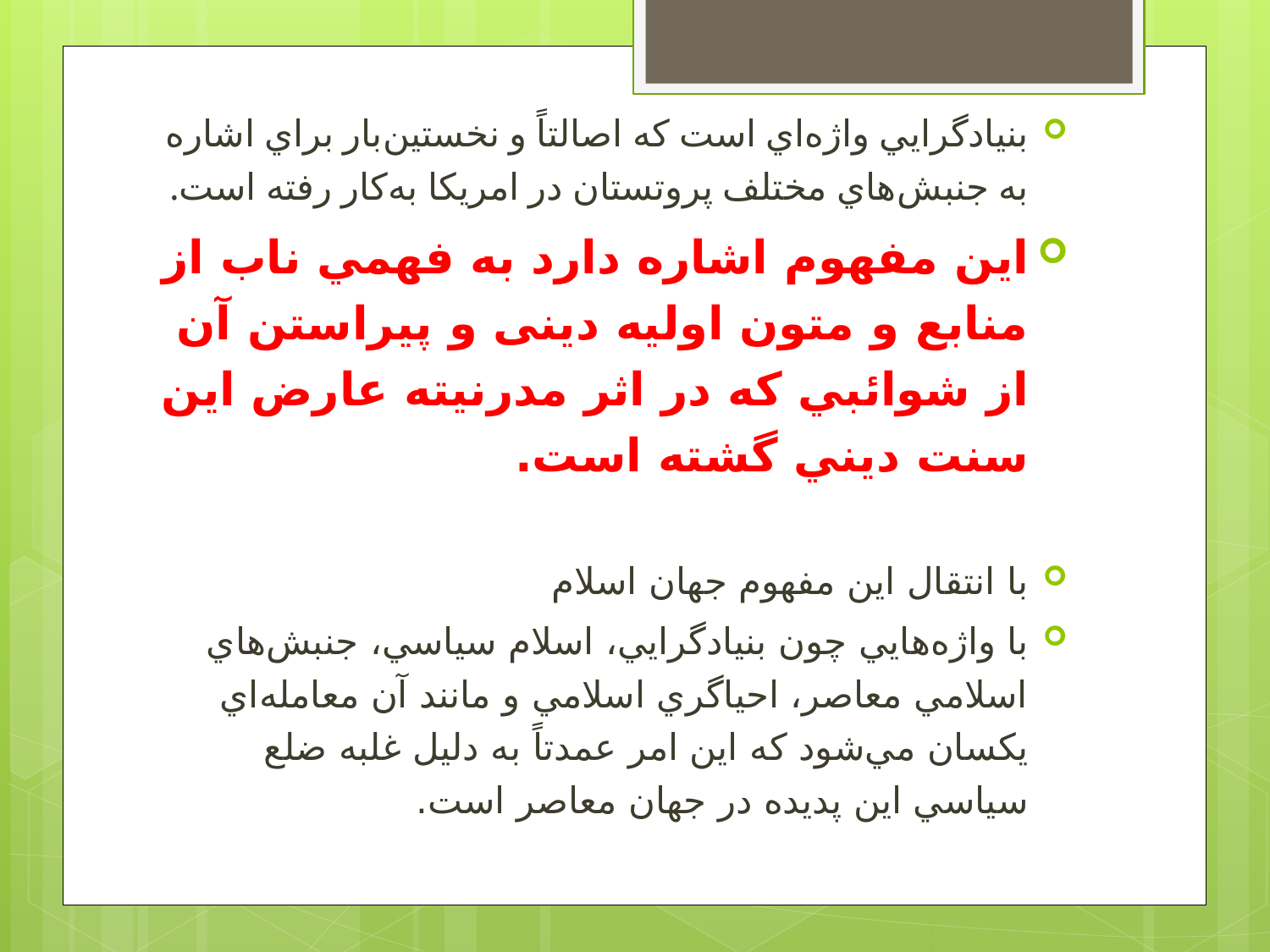

بنيادگرايي واژه‌اي است که اصالتاً و نخستين‌بار براي اشاره به جنبش‌هاي مختلف پروتستان در امريکا به‌کار رفته است.
این مفهوم اشاره دارد به فهمي ناب از منابع و متون اوليه دینی و پيراستن آن از شوائبي که در اثر مدرنيته عارض اين سنت ديني گشته است.

با انتقال این مفهوم جهان اسلام
با واژه‌هايي چون بنيادگرايي، اسلام سياسي، جنبش‌هاي اسلامي معاصر، احياگري اسلامي و مانند آن معامله‌اي يکسان مي‌شود که اين امر عمدتاً به دليل غلبه ضلع سياسي اين پديده در جهان معاصر است.
#